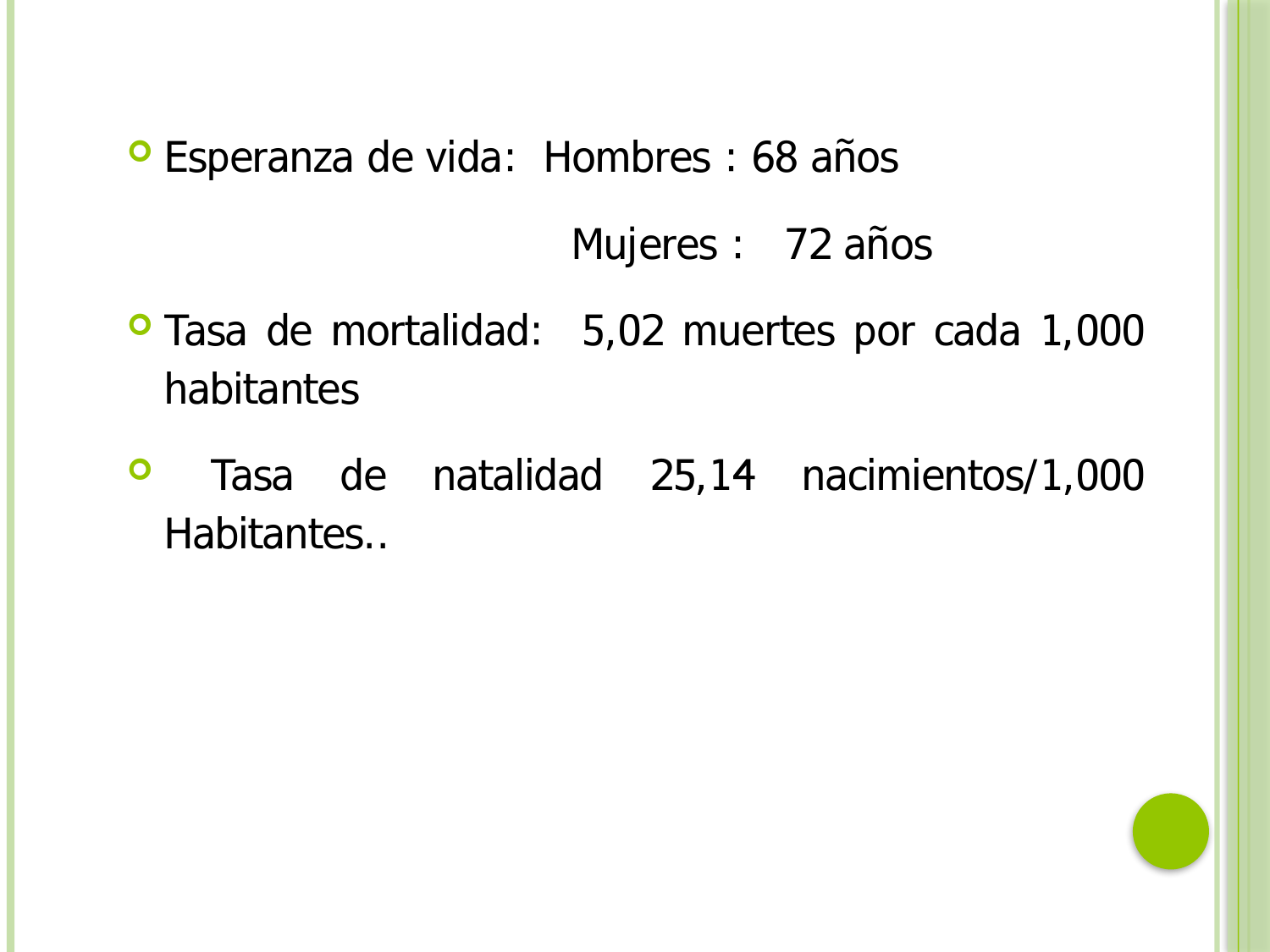

Esperanza de vida:  Hombres : 68 años
                               Mujeres :   72 años
Tasa de mortalidad:  5,02 muertes por cada 1,000 habitantes
 Tasa de natalidad 25,14 nacimientos/1,000 Habitantes..